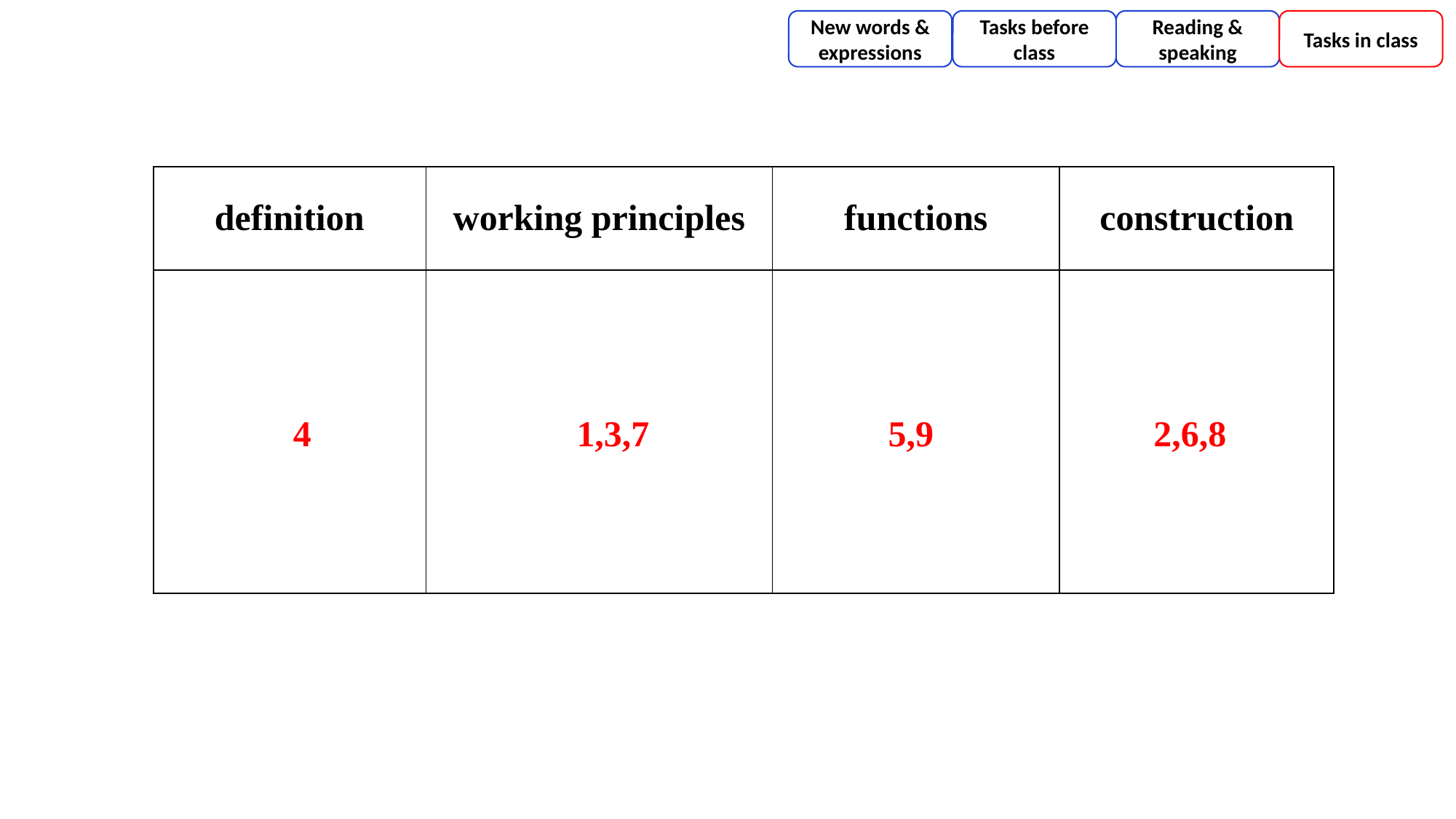

New words & expressions
Tasks before class
Reading & speaking
Tasks in class
| definition | working principles | functions | construction |
| --- | --- | --- | --- |
|  |  |  |  |
4
1,3,7
5,9
2,6,8